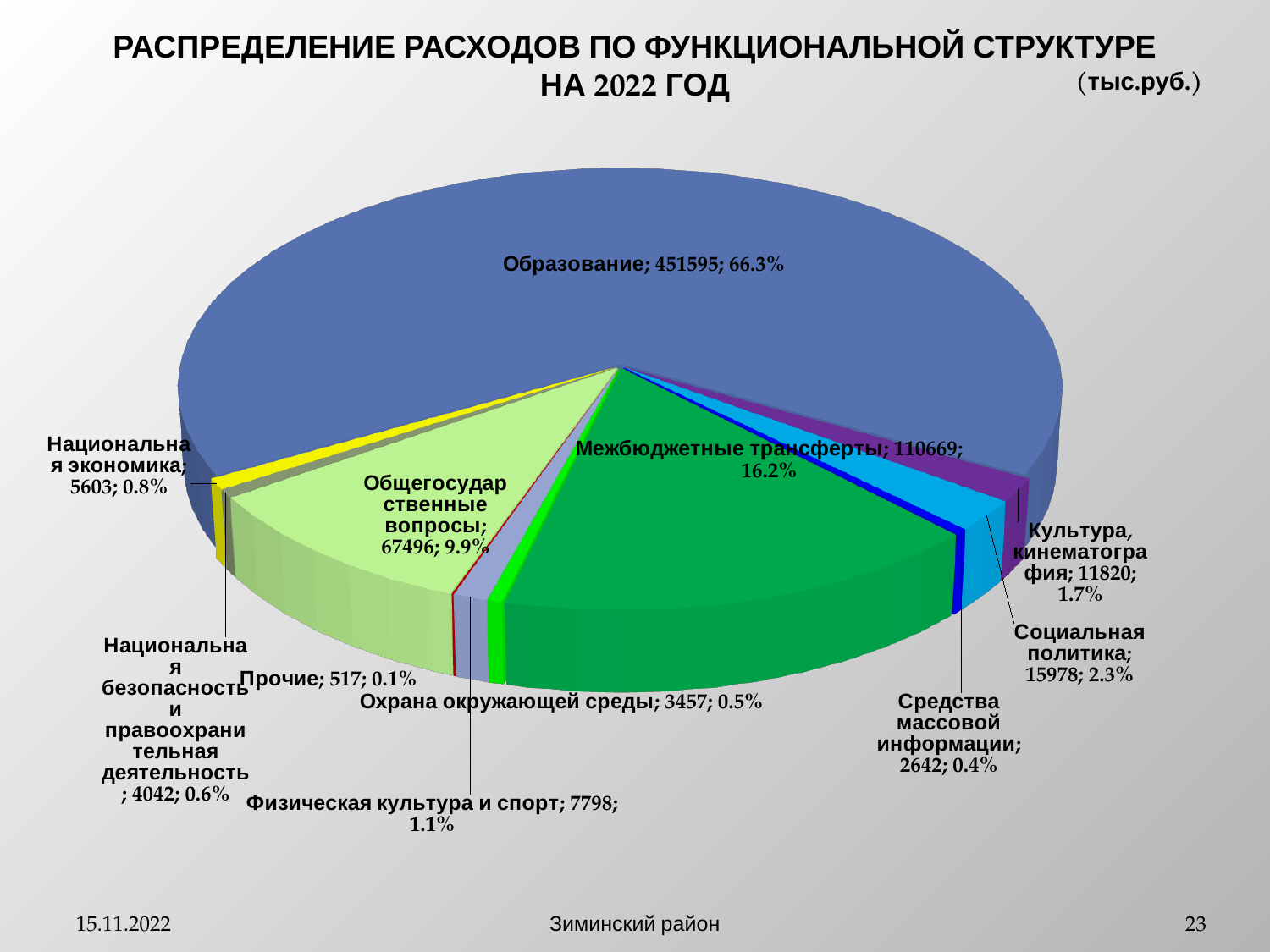

РАСПРЕДЕЛЕНИЕ РАСХОДОВ ПО ФУНКЦИОНАЛЬНОЙ СТРУКТУРЕ
НА 2022 ГОД

(тыс.руб.)

[unsupported chart]

[unsupported chart]

15.11.2022
Зиминский район
23